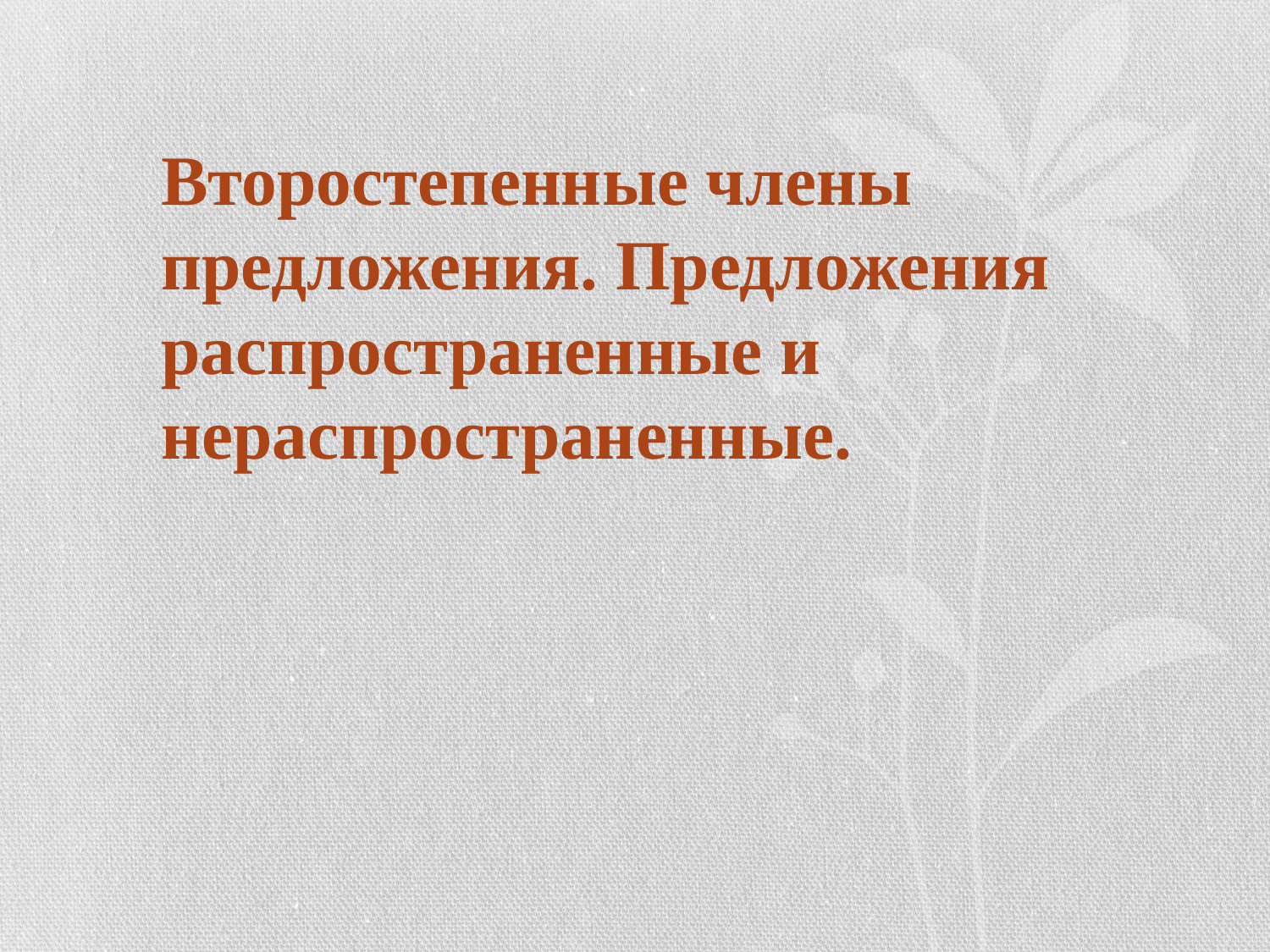

Второстепенные члены предложения. Предложения распространенные и нераспространенные.